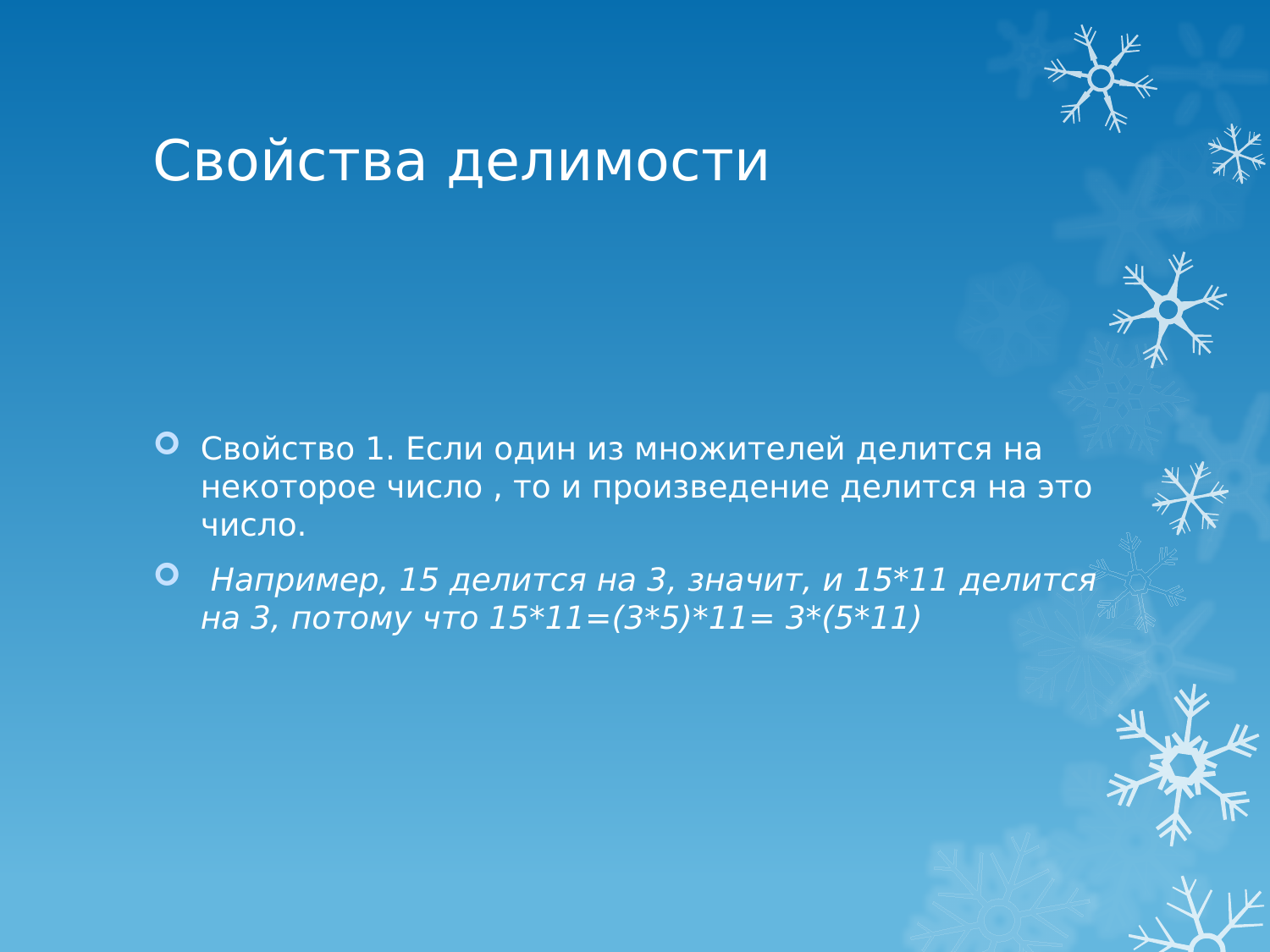

# Свойства делимости
Свойство 1. Если один из множителей делится на некоторое число , то и произведение делится на это число.
 Например, 15 делится на 3, значит, и 15*11 делится на 3, потому что 15*11=(3*5)*11= 3*(5*11)